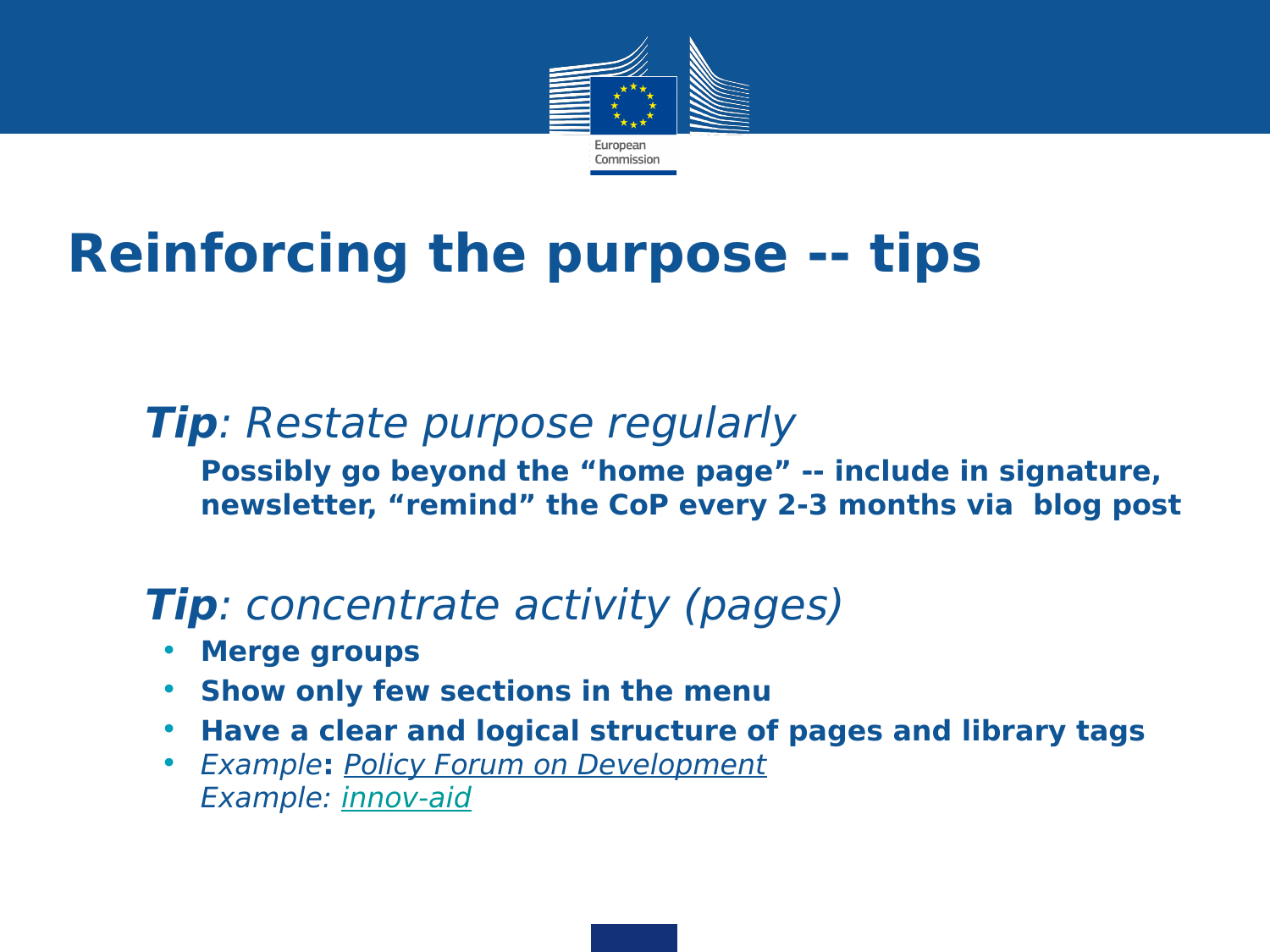

# Reinforcing the purpose -- tips

Tip: Restate purpose regularly
Possibly go beyond the “home page” -- include in signature, newsletter, “remind” the CoP every 2-3 months via  blog post

Tip: concentrate activity (pages)
Merge groups
Show only few sections in the menu
Have a clear and logical structure of pages and library tags
Example: Policy Forum on Development
Example: innov-aid